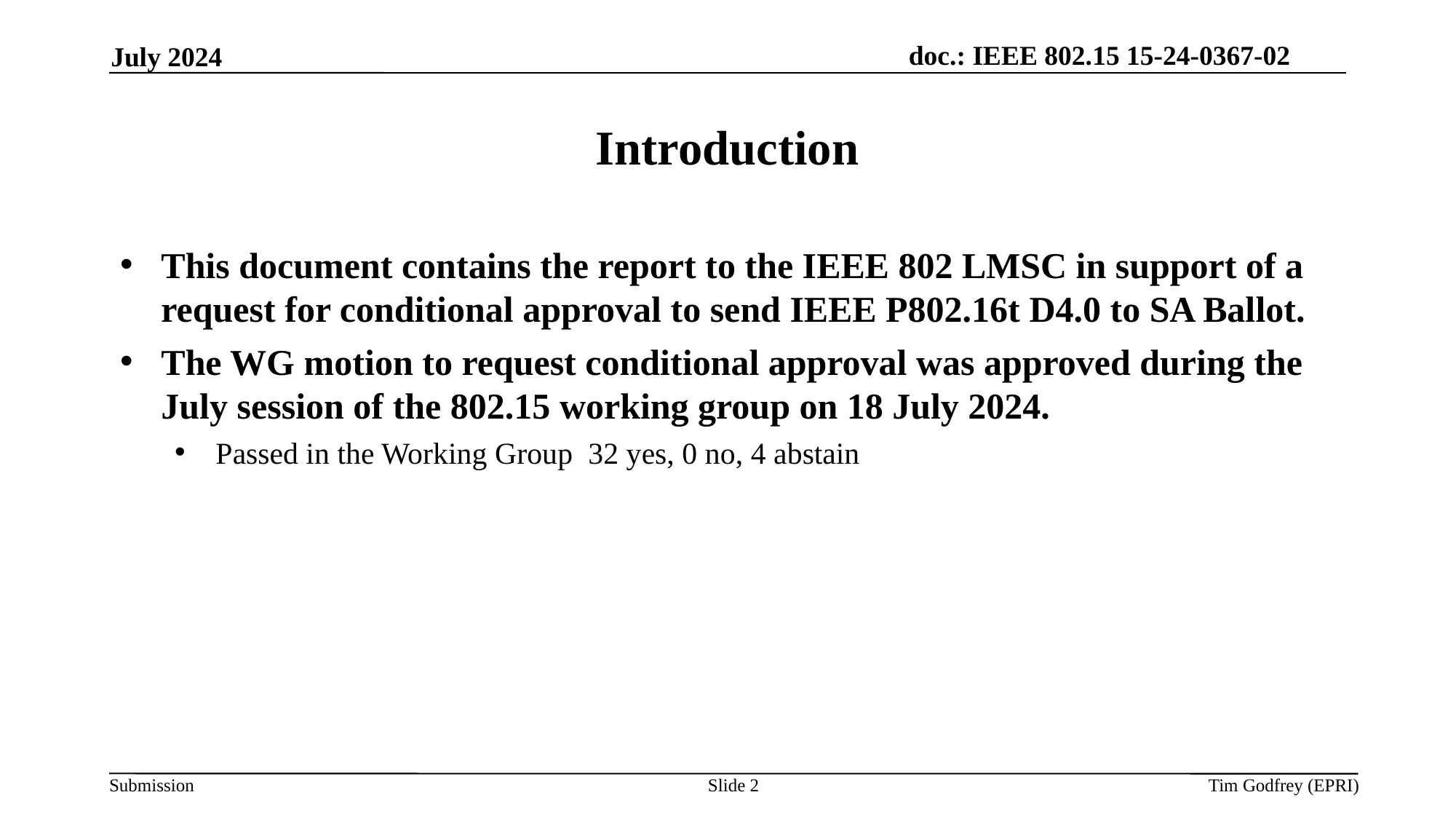

July 2024
Introduction
This document contains the report to the IEEE 802 LMSC in support of a request for conditional approval to send IEEE P802.16t D4.0 to SA Ballot.
The WG motion to request conditional approval was approved during the July session of the 802.15 working group on 18 July 2024.
Passed in the Working Group  32 yes, 0 no, 4 abstain
Slide 2
Tim Godfrey (EPRI)